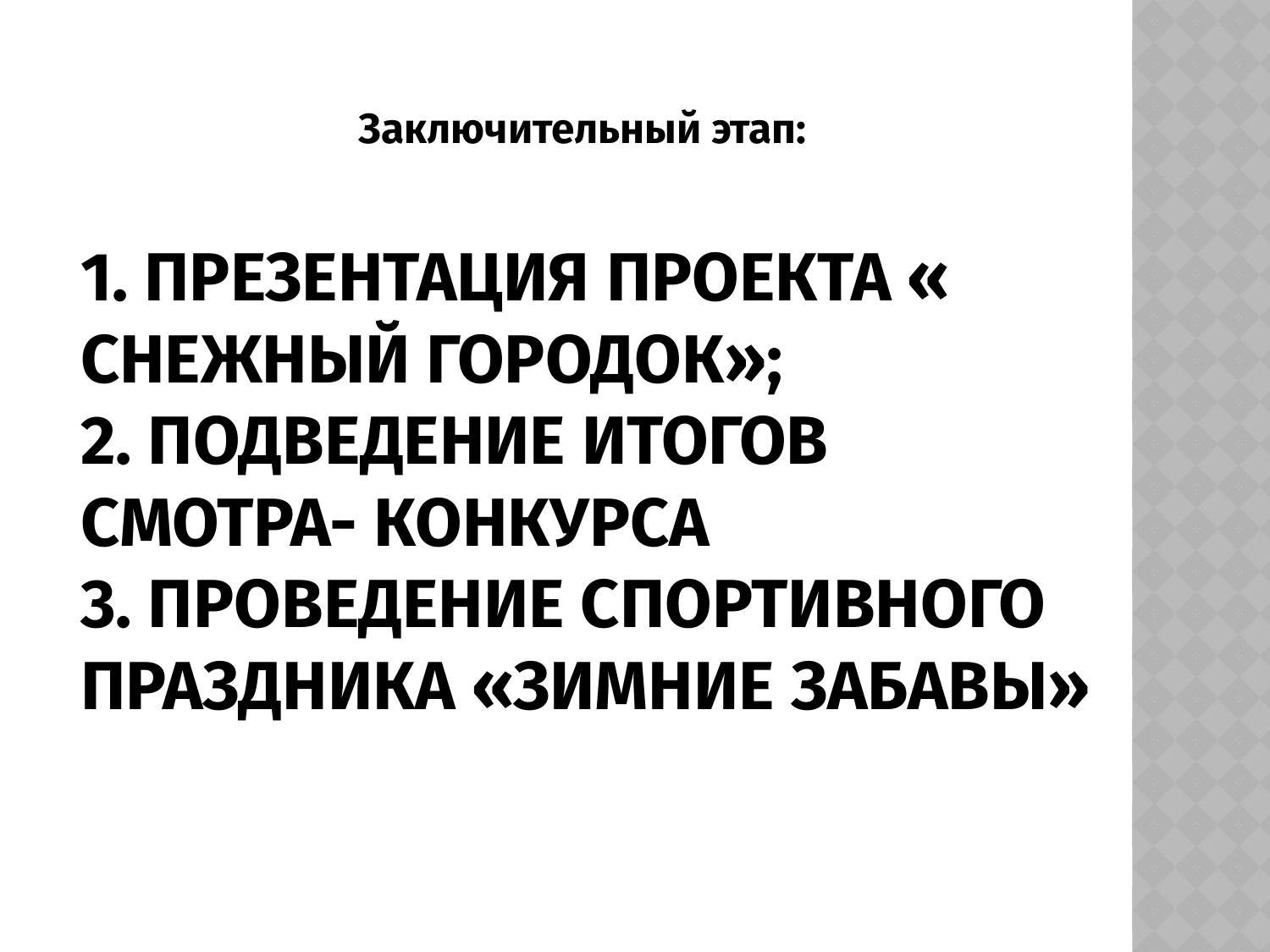

Заключительный этап:

# 1. Презентация проекта « Снежный городок»; 2. подведение итогов смотра- конкурса 3. Проведение спортивного праздника «Зимние забавы»